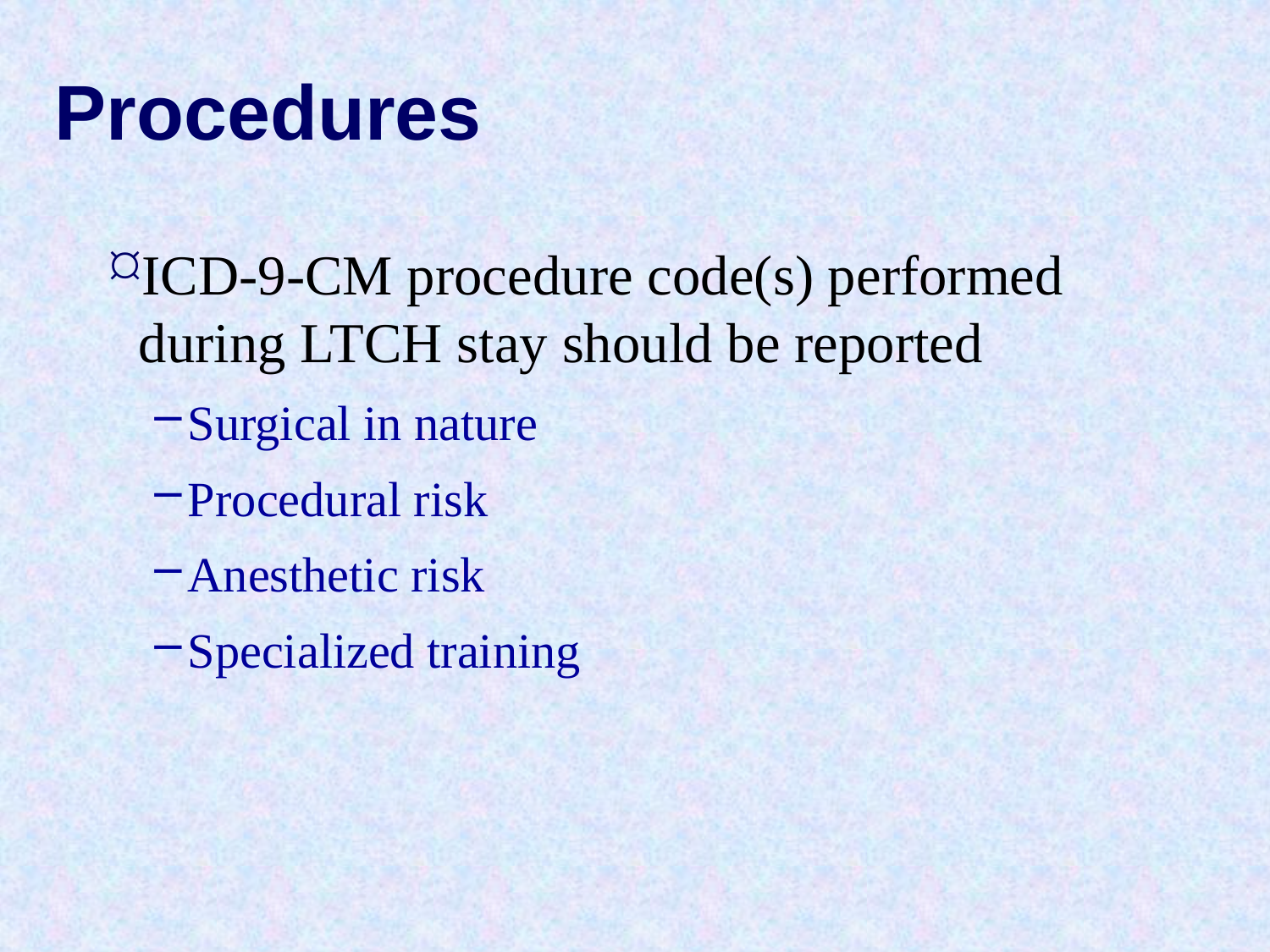

# Procedures
ICD-9-CM procedure code(s) performed during LTCH stay should be reported
Surgical in nature
Procedural risk
Anesthetic risk
Specialized training